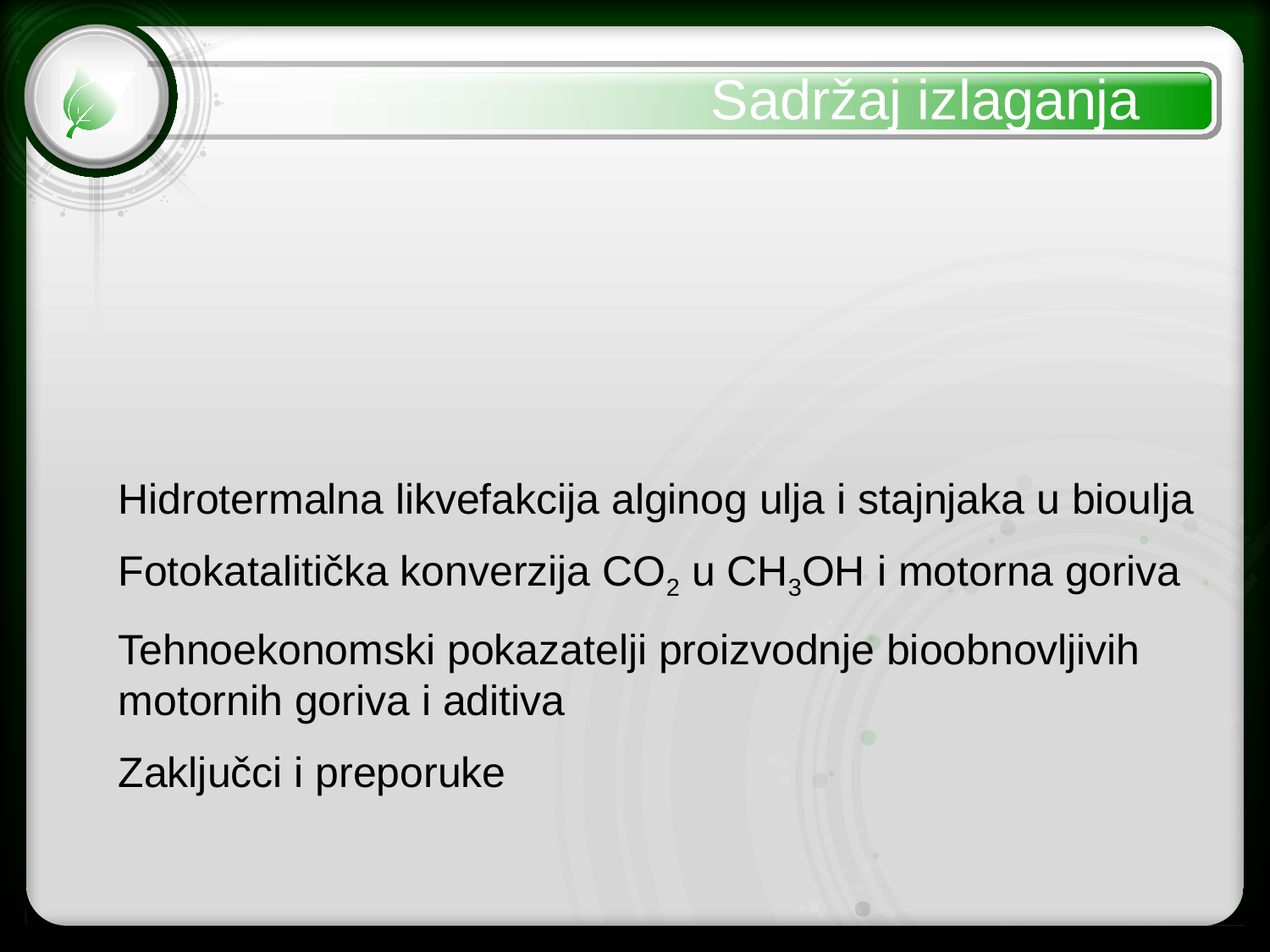

Sadržaj izlaganja
Hidrotermalna likvefakcija alginog ulja i stajnjaka u bioulja
Fotokatalitička konverzija CO2 u CH3OH i motorna goriva
Tehnoekonomski pokazatelji proizvodnje bioobnovljivih motornih goriva i aditiva
Zaključci i preporuke